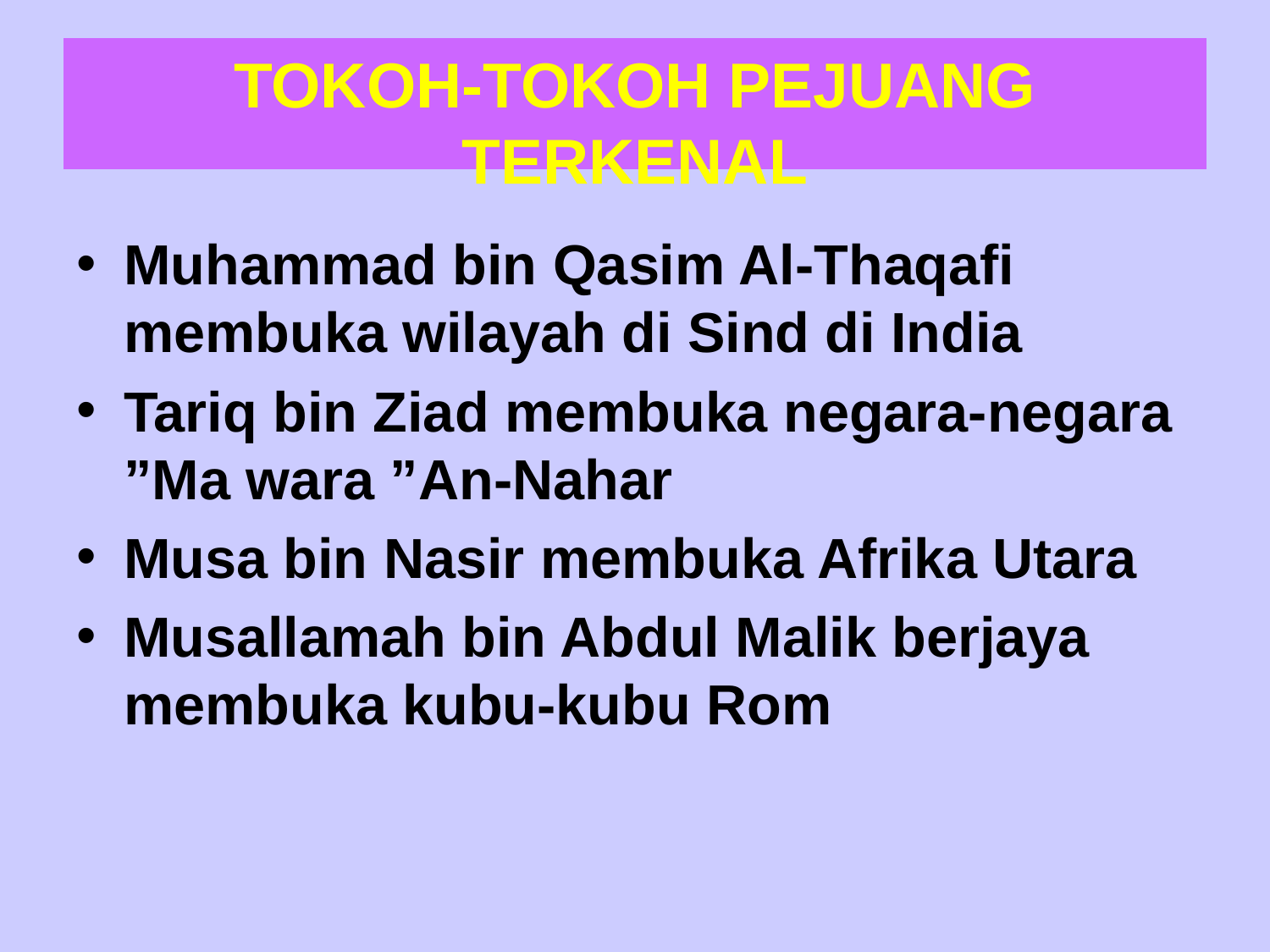

# TOKOH-TOKOH PEJUANG TERKENAL
Muhammad bin Qasim Al-Thaqafi membuka wilayah di Sind di India
Tariq bin Ziad membuka negara-negara ”Ma wara ”An-Nahar
Musa bin Nasir membuka Afrika Utara
Musallamah bin Abdul Malik berjaya membuka kubu-kubu Rom